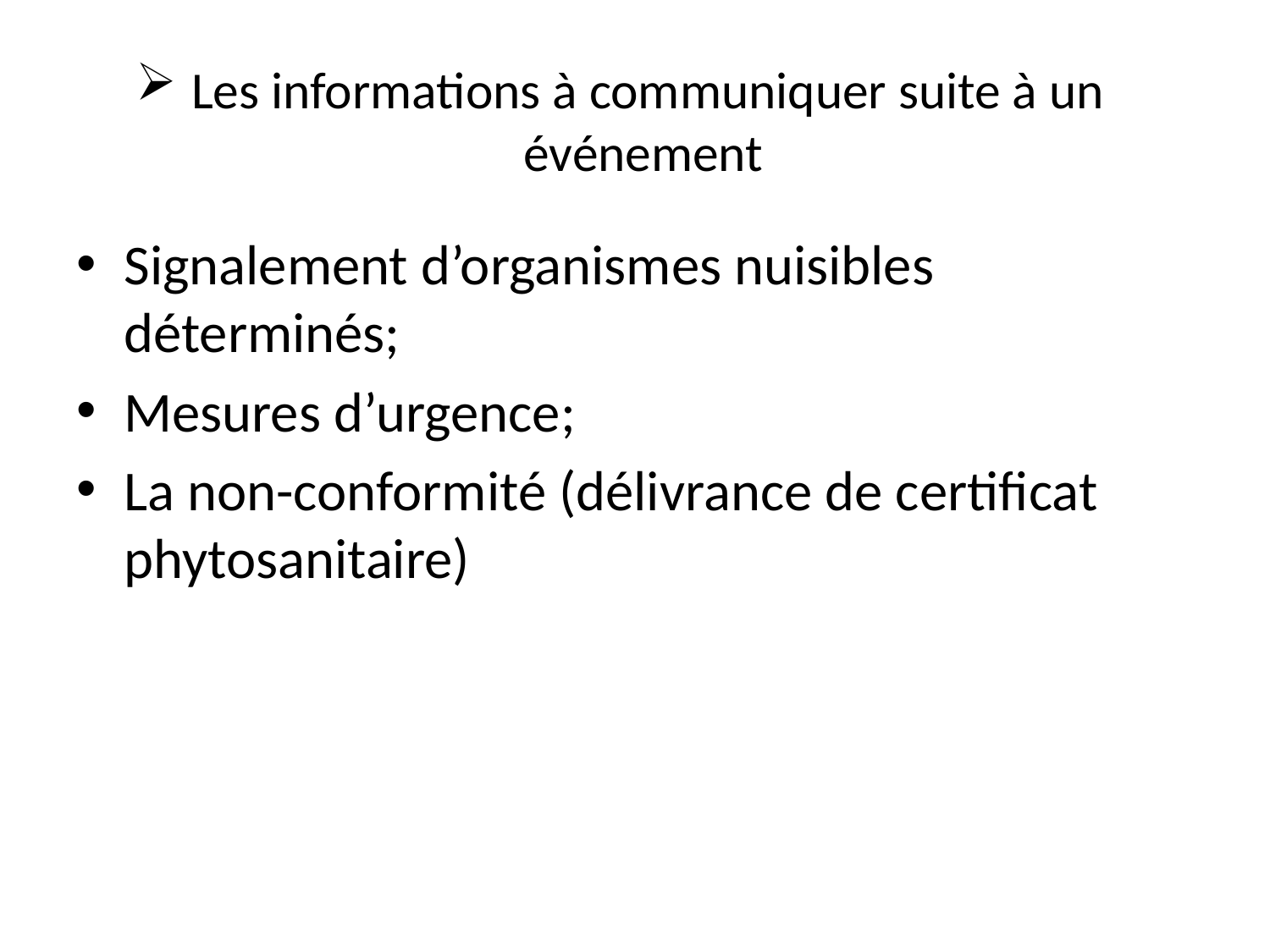

# Les informations à communiquer suite à un événement
Signalement d’organismes nuisibles déterminés;
Mesures d’urgence;
La non-conformité (délivrance de certificat phytosanitaire)